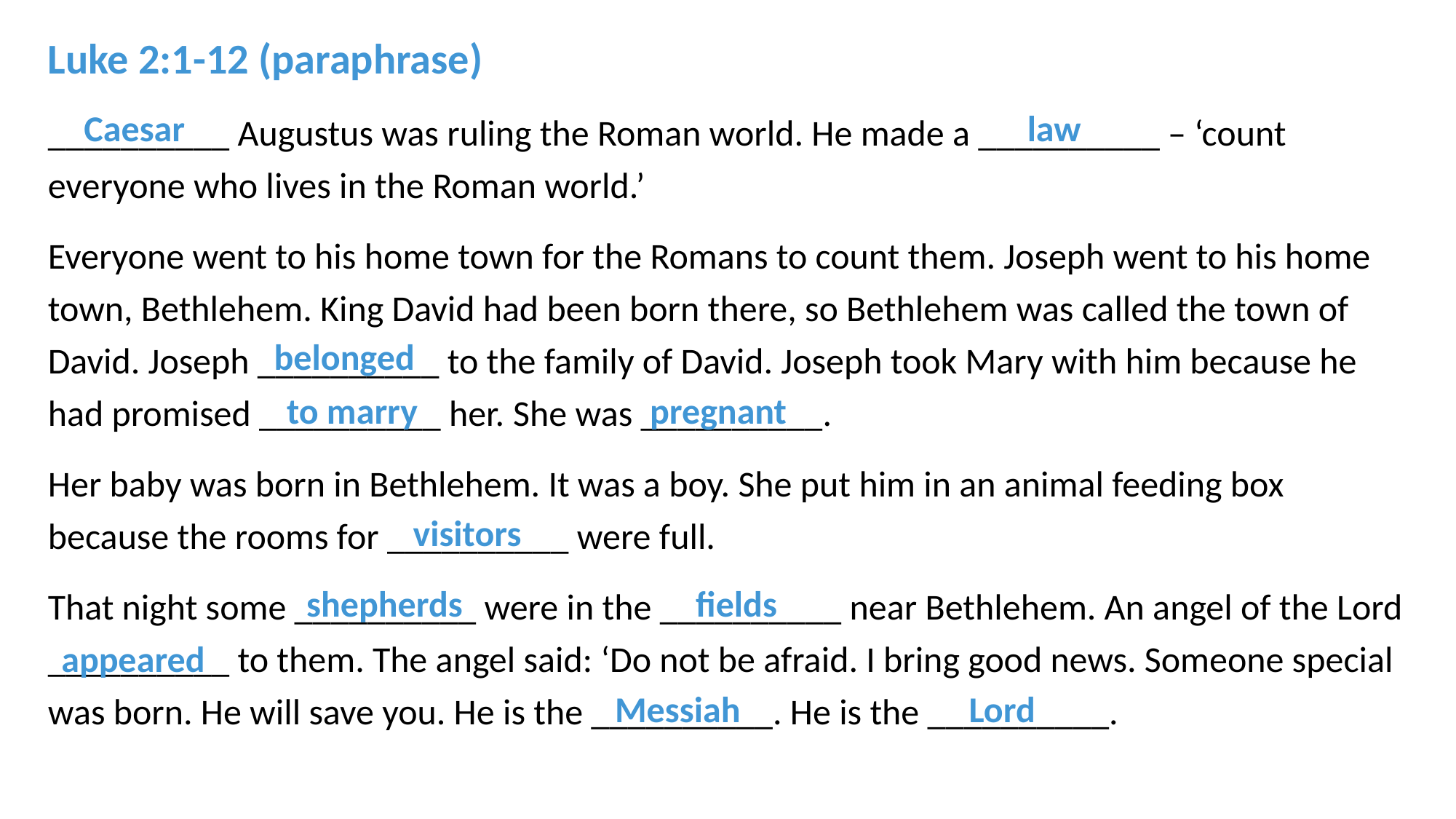

Luke 2:1-12 (paraphrase)
__________ Augustus was ruling the Roman world. He made a __________ – ‘count everyone who lives in the Roman world.’
Everyone went to his home town for the Romans to count them. Joseph went to his home town, Bethlehem. King David had been born there, so Bethlehem was called the town of David. Joseph __________ to the family of David. Joseph took Mary with him because he had promised __________ her. She was __________.
Her baby was born in Bethlehem. It was a boy. She put him in an animal feeding box because the rooms for __________ were full.
That night some __________ were in the __________ near Bethlehem. An angel of the Lord __________ to them. The angel said: ‘Do not be afraid. I bring good news. Someone special was born. He will save you. He is the __________. He is the __________.
Caesar
law
belonged
to marry
pregnant
visitors
shepherds
fields
appeared
Lord
Messiah